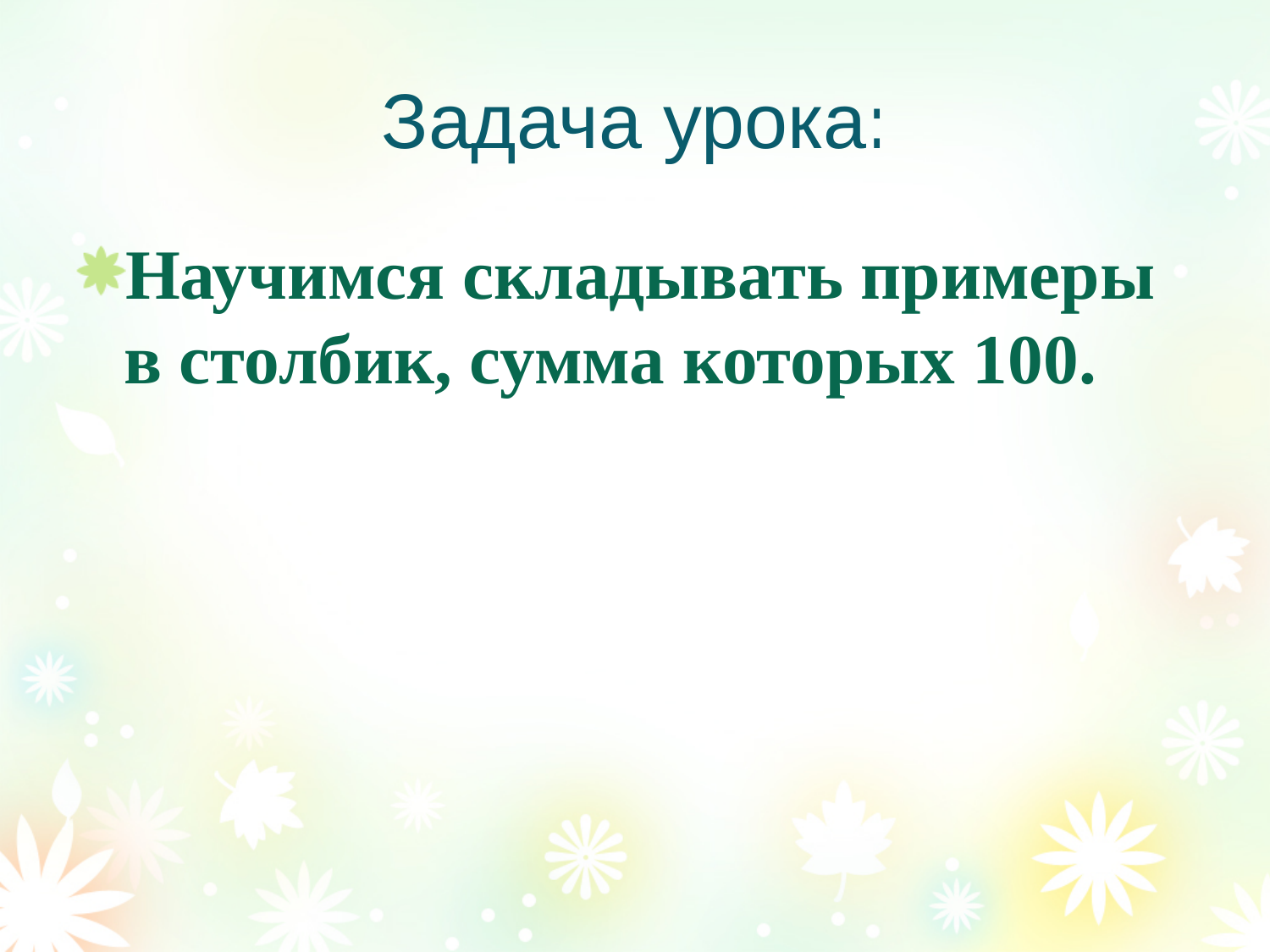

# Задача урока:
Научимся складывать примеры в столбик, сумма которых 100.